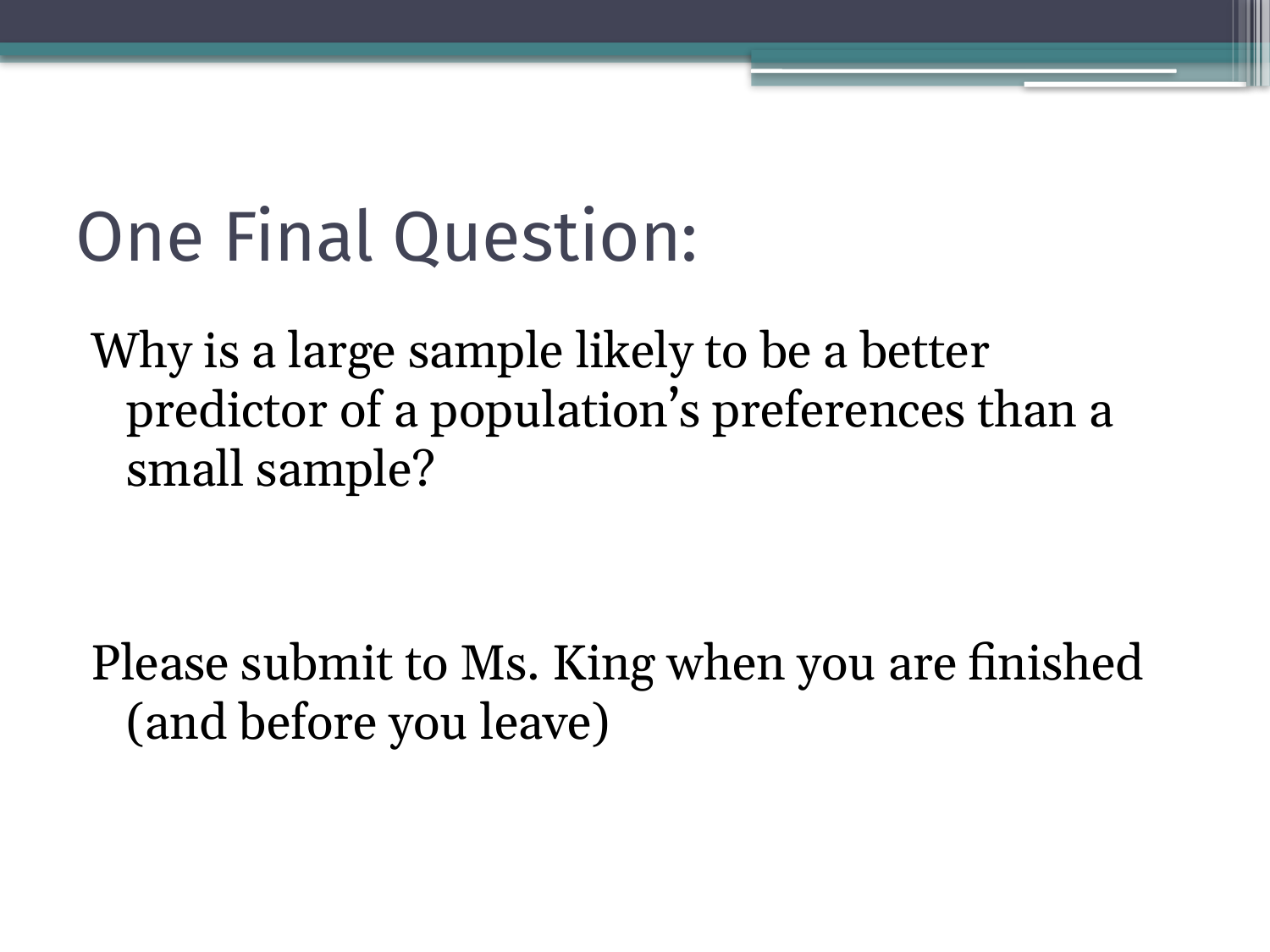

# One Final Question:
Why is a large sample likely to be a better predictor of a population’s preferences than a small sample?

Please submit to Ms. King when you are finished (and before you leave)